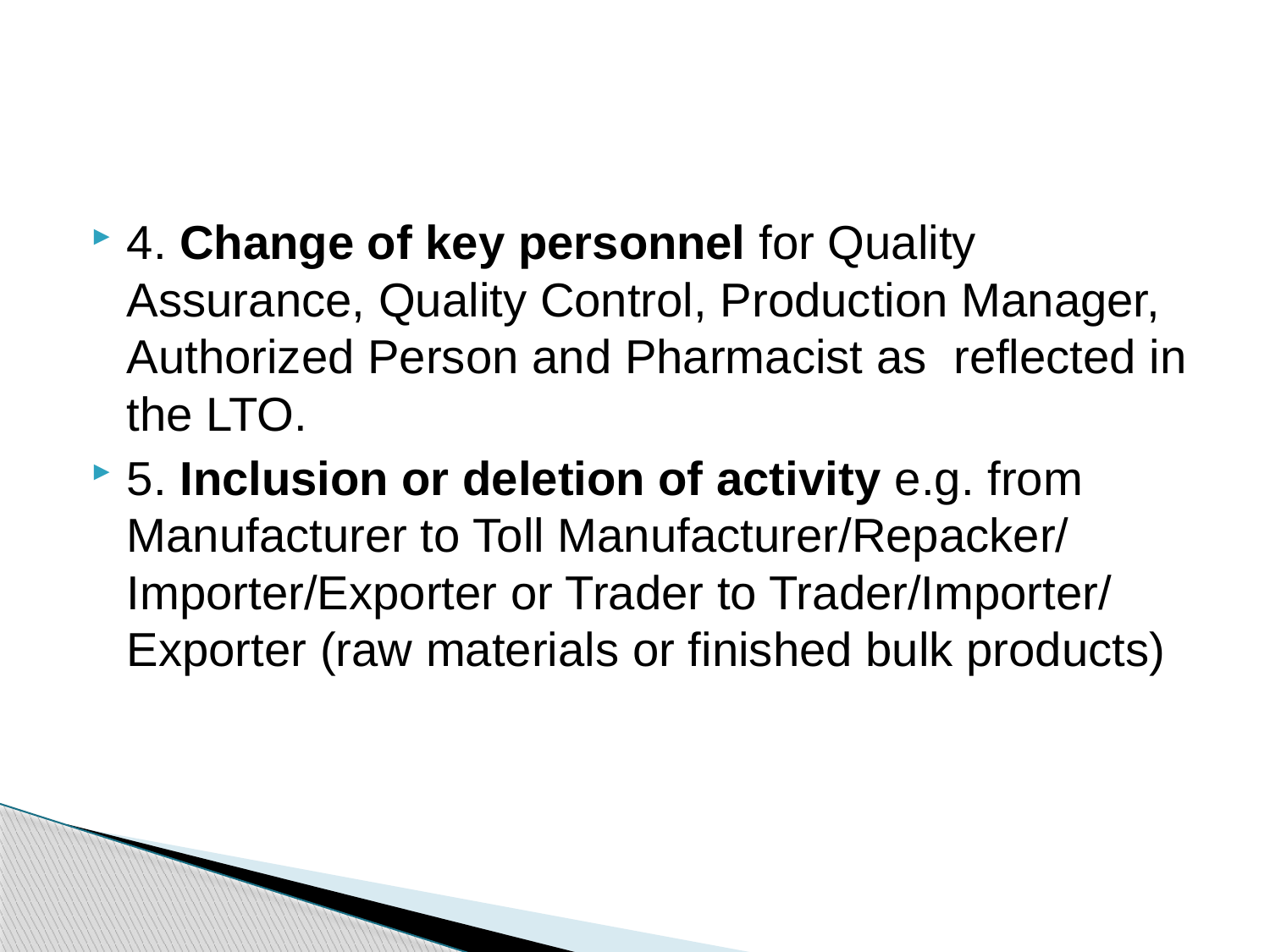

4. Change of key personnel for Quality Assurance, Quality Control, Production Manager, Authorized Person and Pharmacist as  reflected in the LTO.
5. Inclusion or deletion of activity e.g. from Manufacturer to Toll Manufacturer/Repacker/ Importer/Exporter or Trader to Trader/Importer/ Exporter (raw materials or finished bulk products)